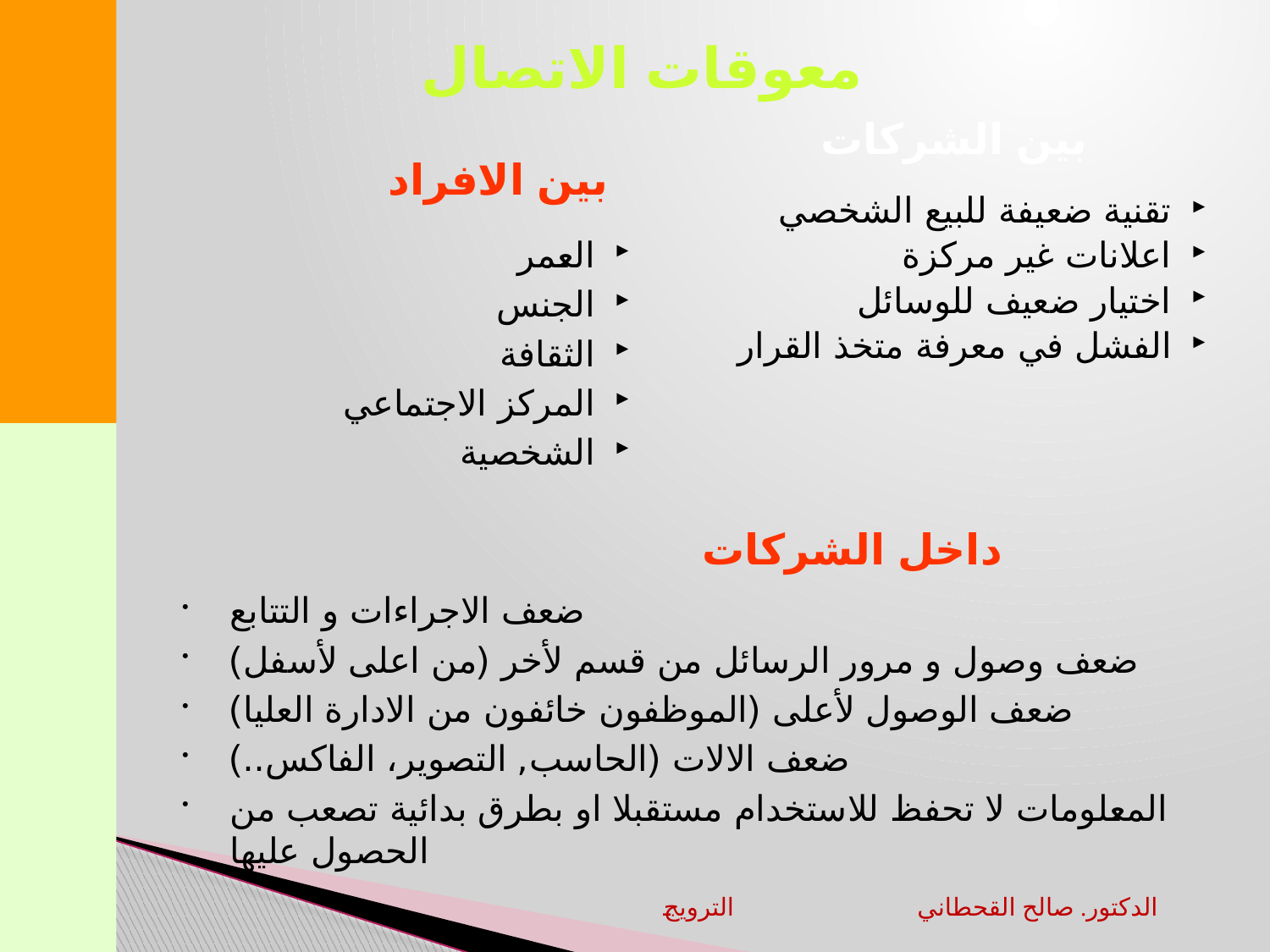

معوقات الاتصال
بين الشركات
بين الافراد
تقنية ضعيفة للبيع الشخصي
اعلانات غير مركزة
اختيار ضعيف للوسائل
الفشل في معرفة متخذ القرار
العمر
الجنس
الثقافة
المركز الاجتماعي
الشخصية

داخل الشركات
ضعف الاجراءات و التتابع
ضعف وصول و مرور الرسائل من قسم لأخر (من اعلى لأسفل)
ضعف الوصول لأعلى (الموظفون خائفون من الادارة العليا)
ضعف الالات (الحاسب, التصوير، الفاكس..)
المعلومات لا تحفظ للاستخدام مستقبلا او بطرق بدائية تصعب من الحصول عليها
الترويج		الدكتور. صالح القحطاني